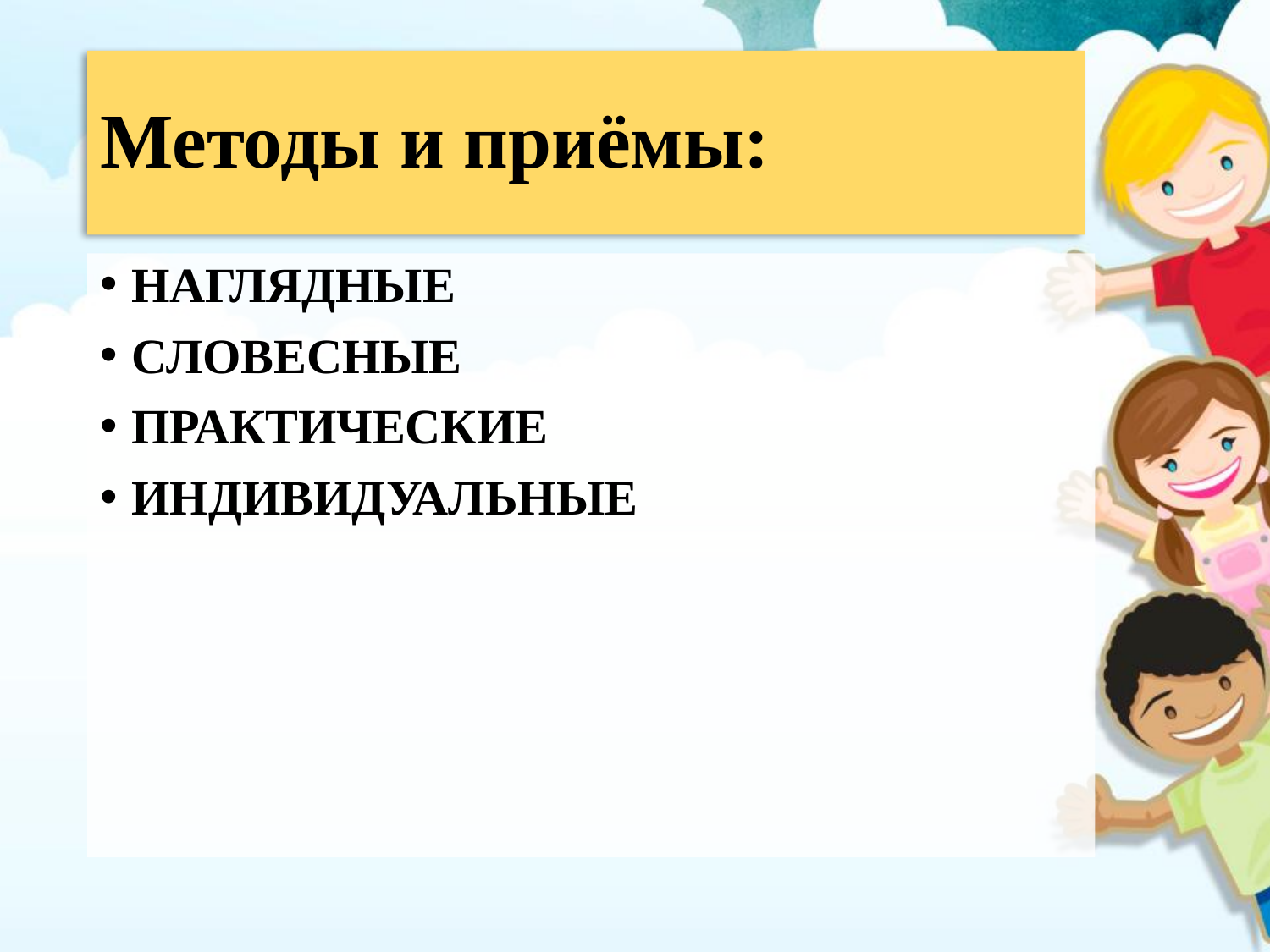

# Методы и приёмы:
НАГЛЯДНЫЕ
СЛОВЕСНЫЕ
ПРАКТИЧЕСКИЕ
ИНДИВИДУАЛЬНЫЕ